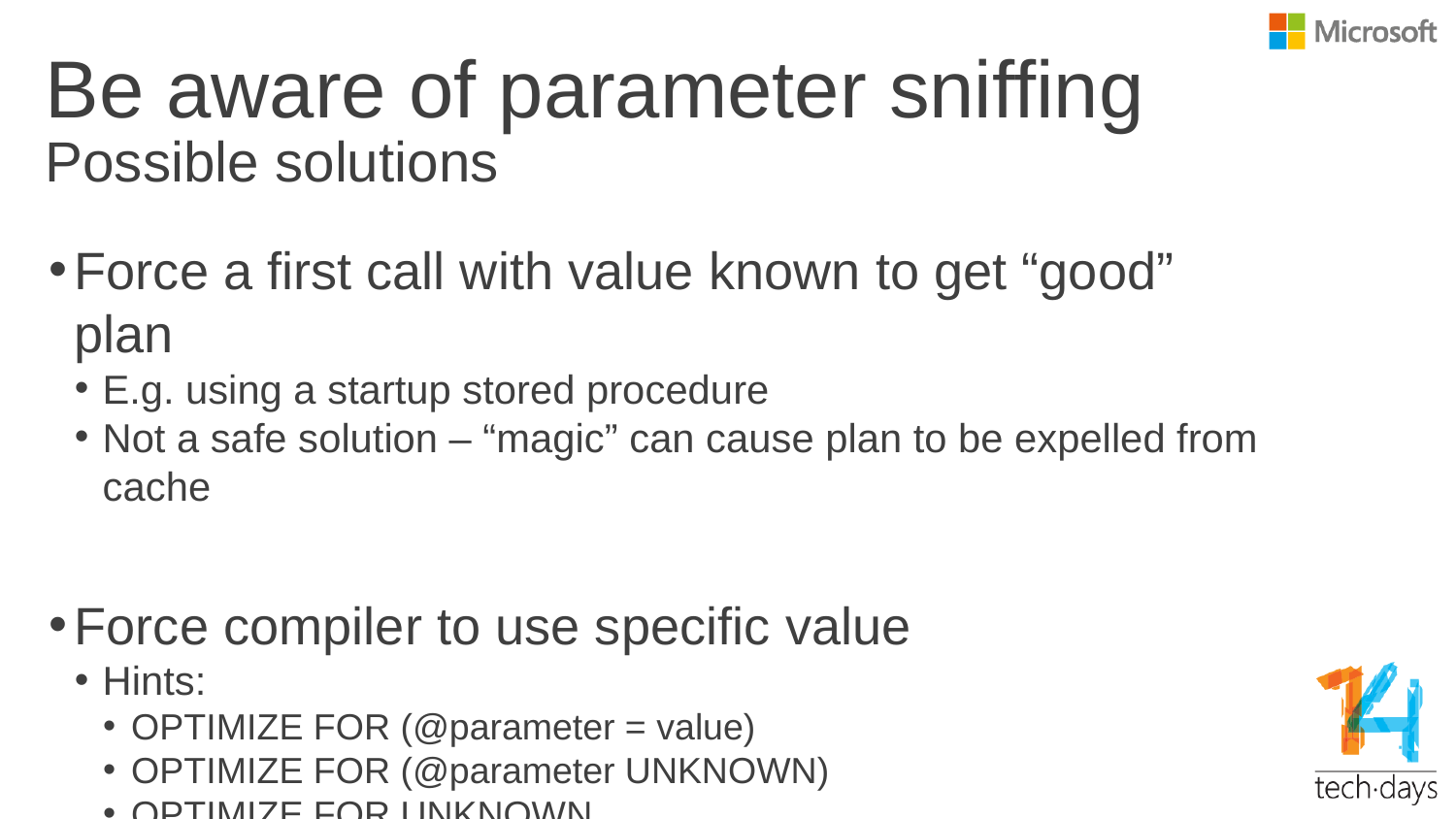

# Be aware of parameter sniffing
Possible solutions
Force a first call with value known to get “good” plan
E.g. using a startup stored procedure
Not a safe solution – “magic” can cause plan to be expelled from cache

Force compiler to use specific value
Hints:
OPTIMIZE FOR (@parameter = value)
OPTIMIZE FOR (@parameter UNKNOWN)
OPTIMIZE FOR UNKNOWN
Risk: as values change, hardcoded value may become suboptimal